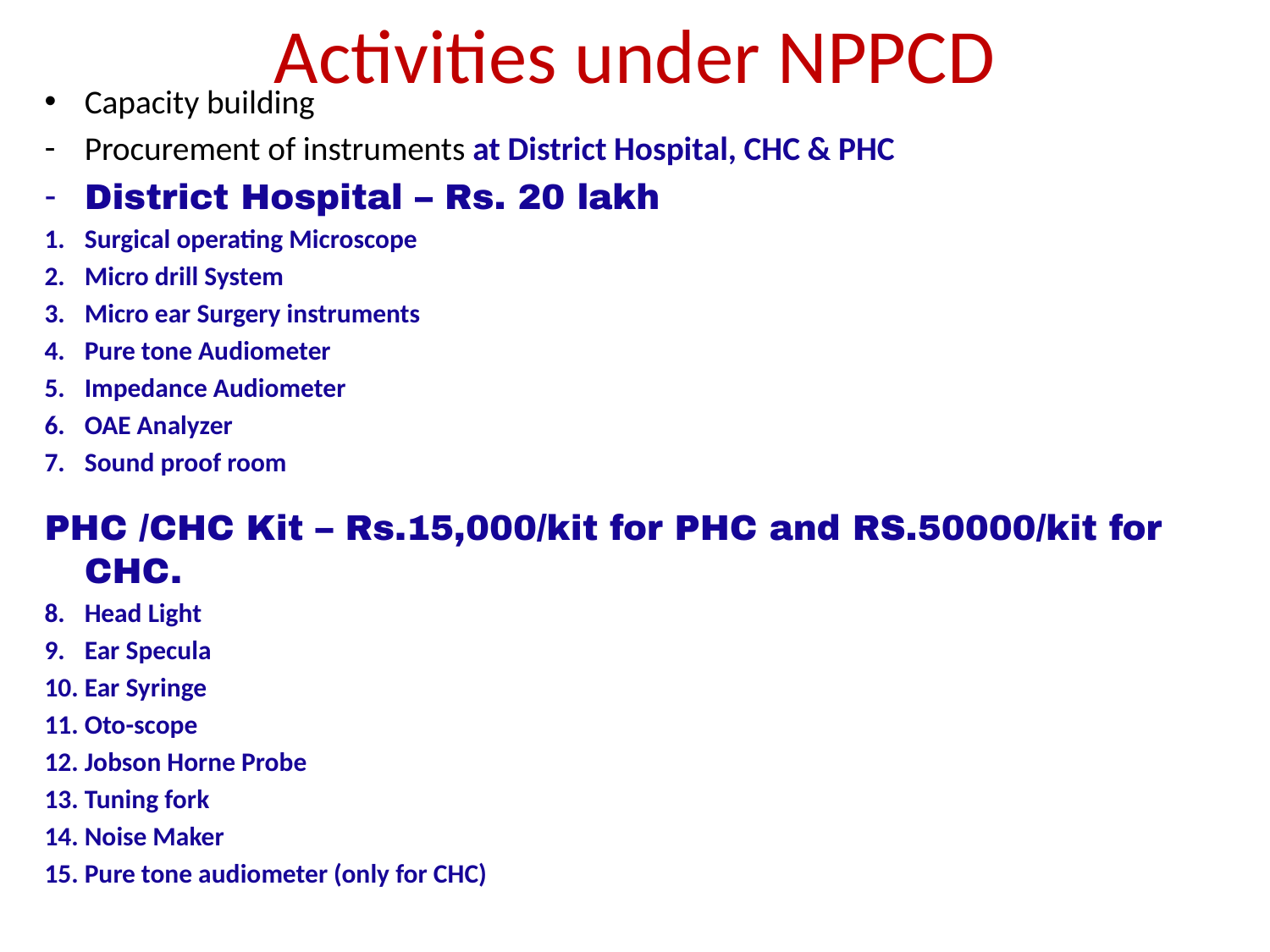

# Activities under NPPCD
Capacity building
Procurement of instruments at District Hospital, CHC & PHC
District Hospital – Rs. 20 lakh
Surgical operating Microscope
Micro drill System
Micro ear Surgery instruments
Pure tone Audiometer
Impedance Audiometer
OAE Analyzer
Sound proof room

PHC /CHC Kit – Rs.15,000/kit for PHC and RS.50000/kit for CHC.
Head Light
Ear Specula
Ear Syringe
Oto-scope
Jobson Horne Probe
Tuning fork
Noise Maker
Pure tone audiometer (only for CHC)